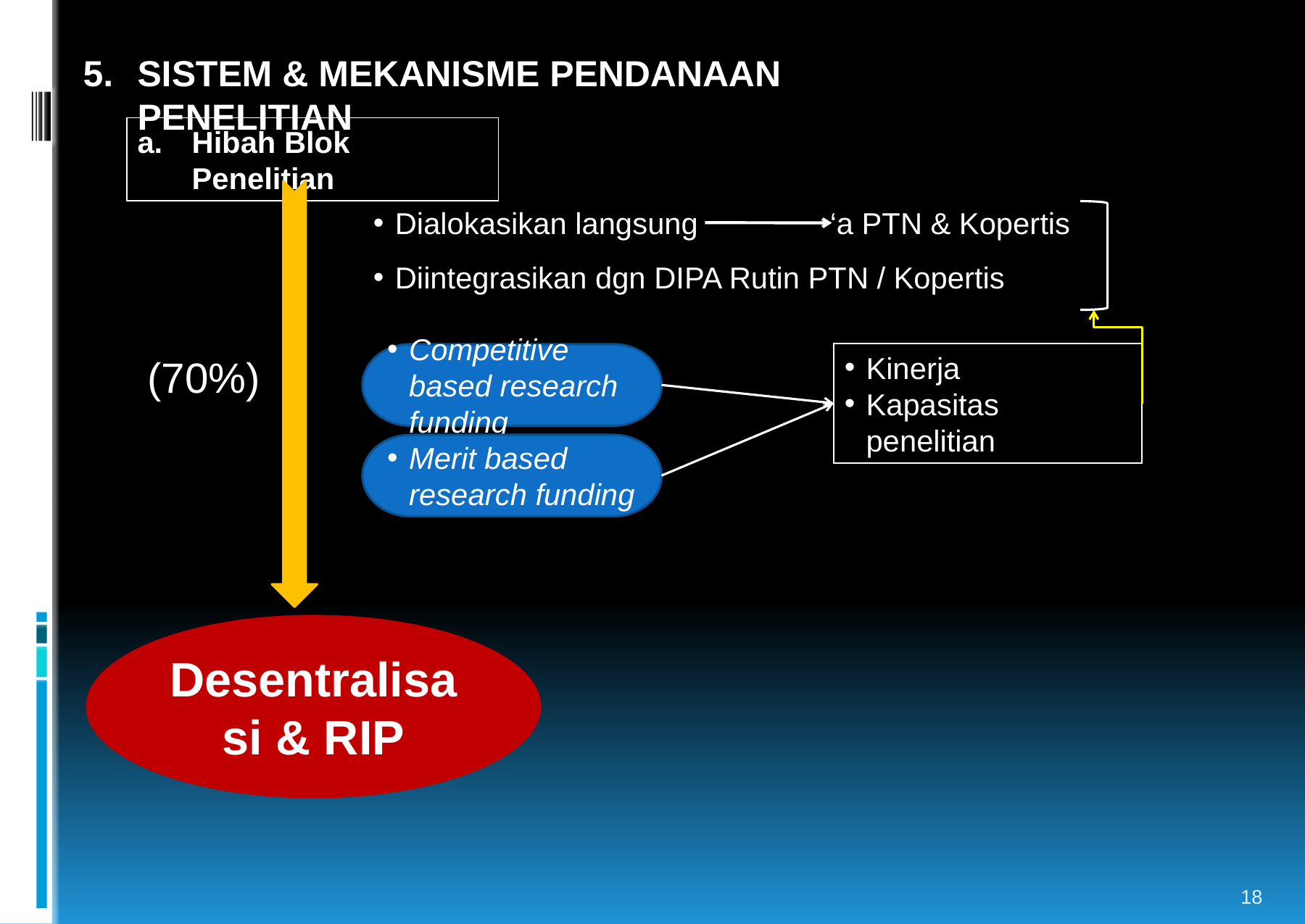

SISTEM & MEKANISME PENDANAAN PENELITIAN
Hibah Blok Penelitian
Dialokasikan langsung		‘a PTN & Kopertis
Diintegrasikan dgn DIPA Rutin PTN / Kopertis

Kinerja
Kapasitas penelitian
Competitive based research funding
(70%)

Merit based research funding
Desentralisasi & RIP
18